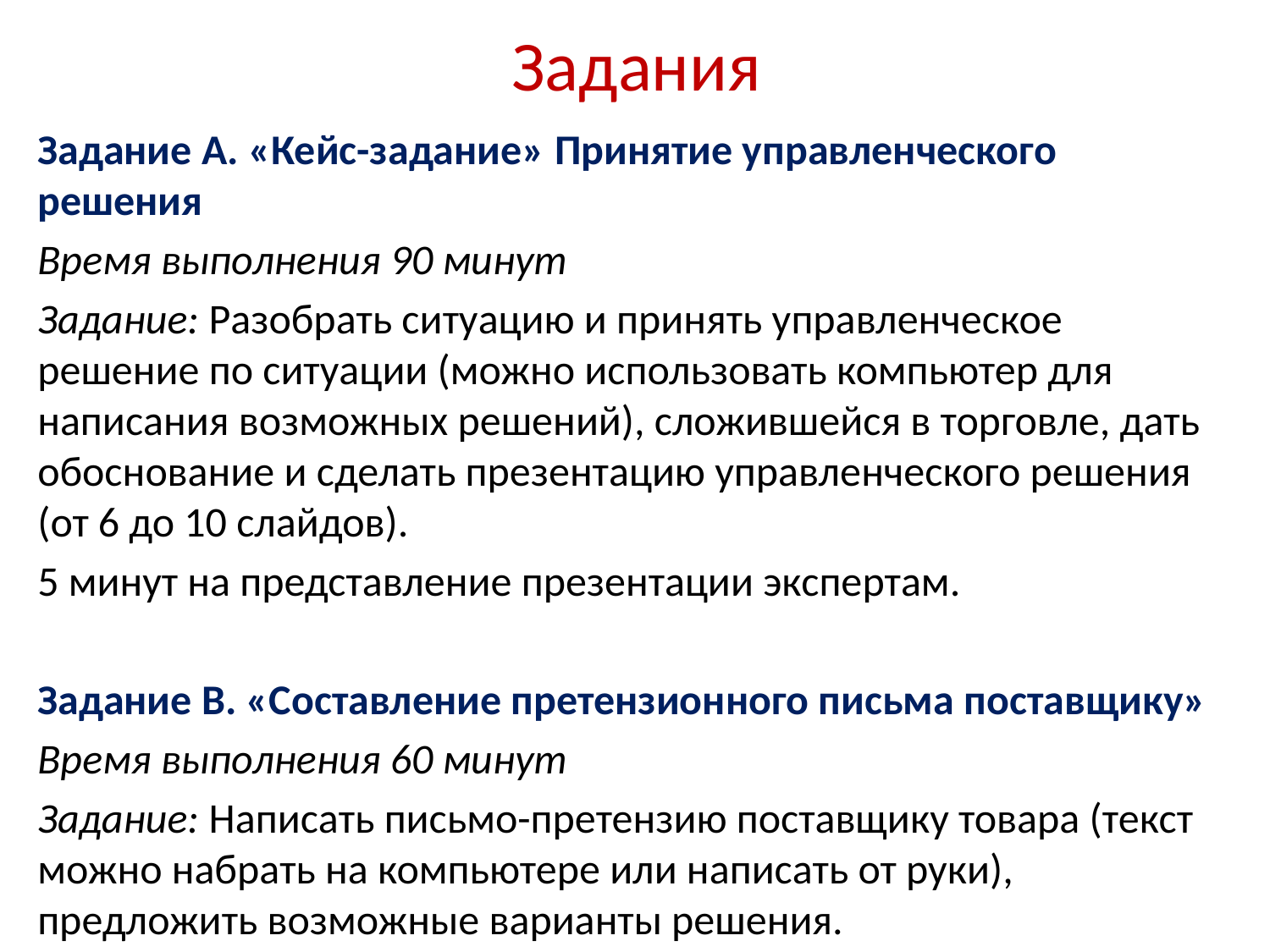

# Задания
Задание А. «Кейс-задание» Принятие управленческого решения
Время выполнения 90 минут
Задание: Разобрать ситуацию и принять управленческое решение по ситуации (можно использовать компьютер для написания возможных решений), сложившейся в торговле, дать обоснование и сделать презентацию управленческого решения (от 6 до 10 слайдов).
5 минут на представление презентации экспертам.

Задание В. «Составление претензионного письма поставщику»
Время выполнения 60 минут
Задание: Написать письмо-претензию поставщику товара (текст можно набрать на компьютере или написать от руки), предложить возможные варианты решения.